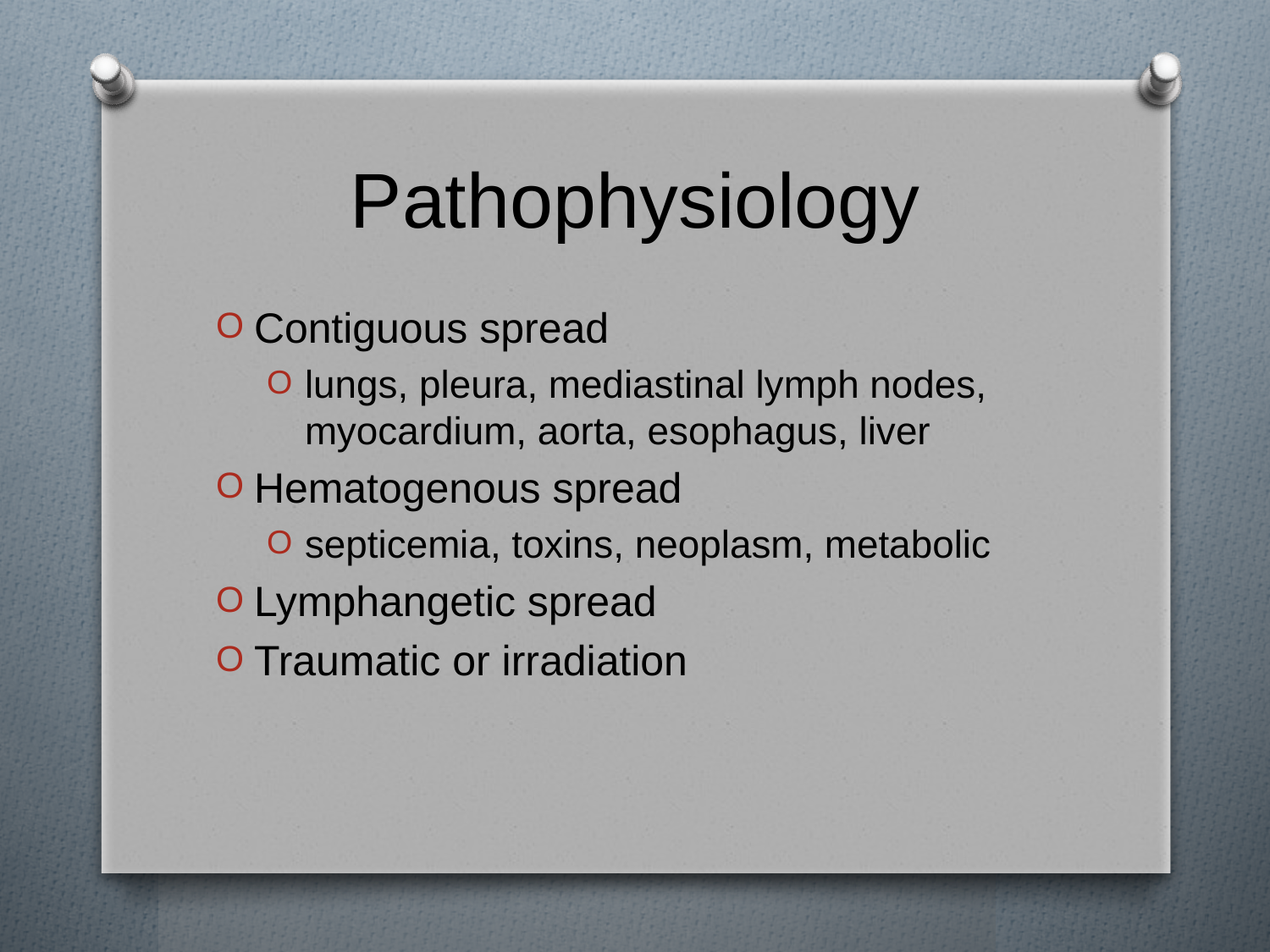

# Pathophysiology
Contiguous spread
lungs, pleura, mediastinal lymph nodes, myocardium, aorta, esophagus, liver
Hematogenous spread
septicemia, toxins, neoplasm, metabolic
Lymphangetic spread
Traumatic or irradiation